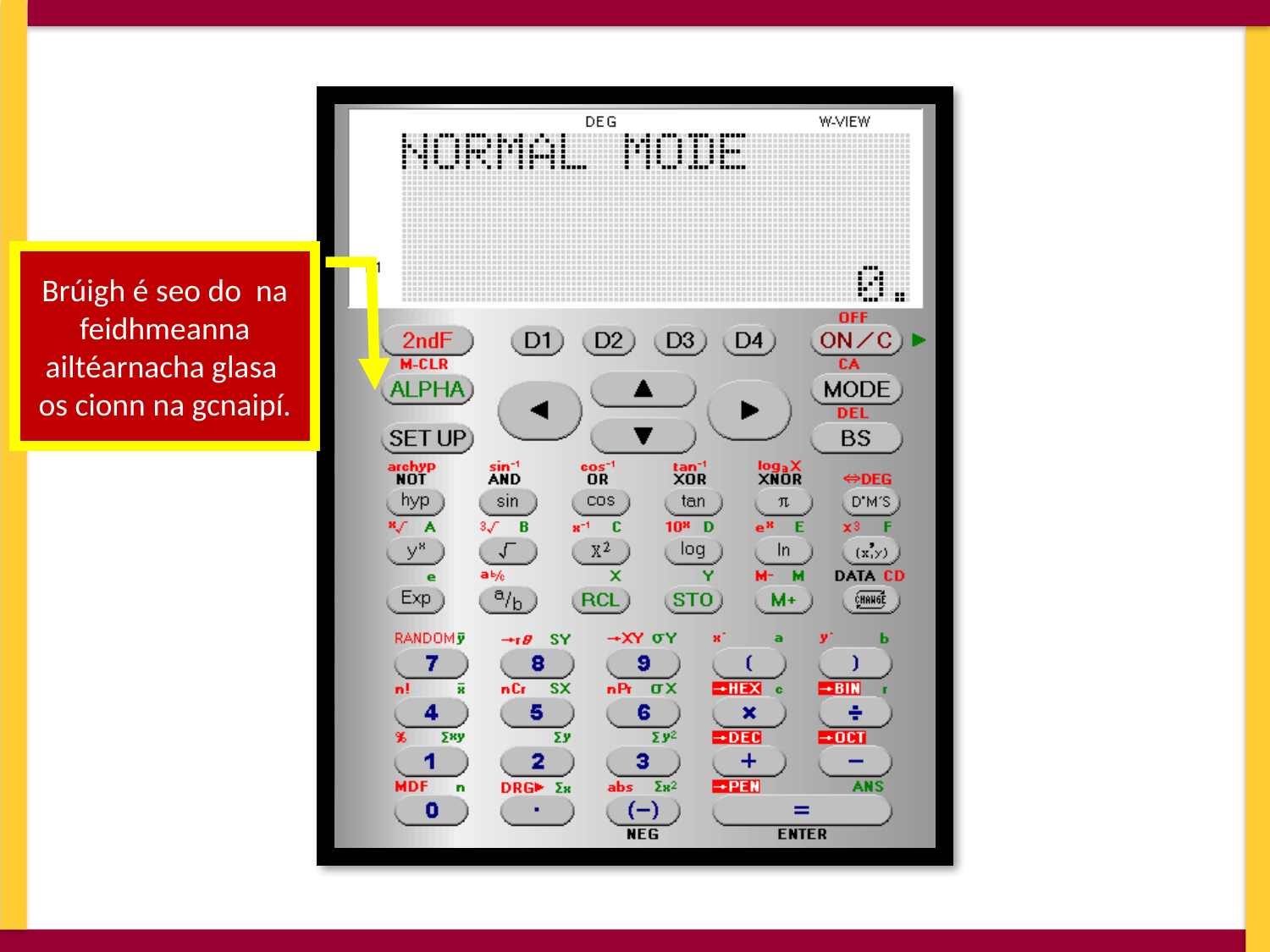

Brúigh é seo do  na feidhmeanna ailtéarnacha glasa  os cionn na gcnaipí.